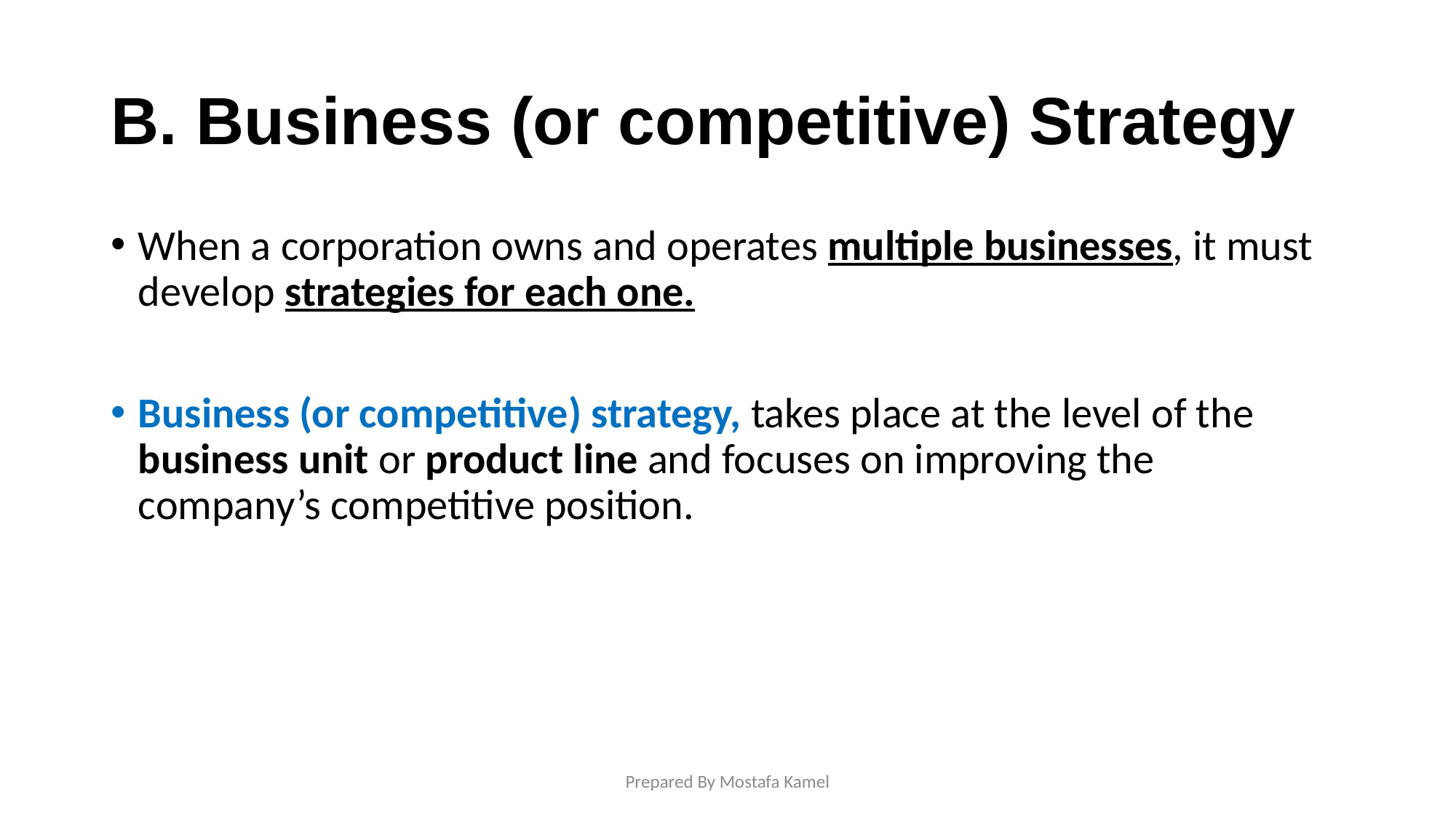

# B. Business (or competitive) Strategy
When a corporation owns and operates multiple businesses, it must develop strategies for each one.

Business (or competitive) strategy, takes place at the level of the business unit or product line and focuses on improving the company’s competitive position.
Prepared By Mostafa Kamel